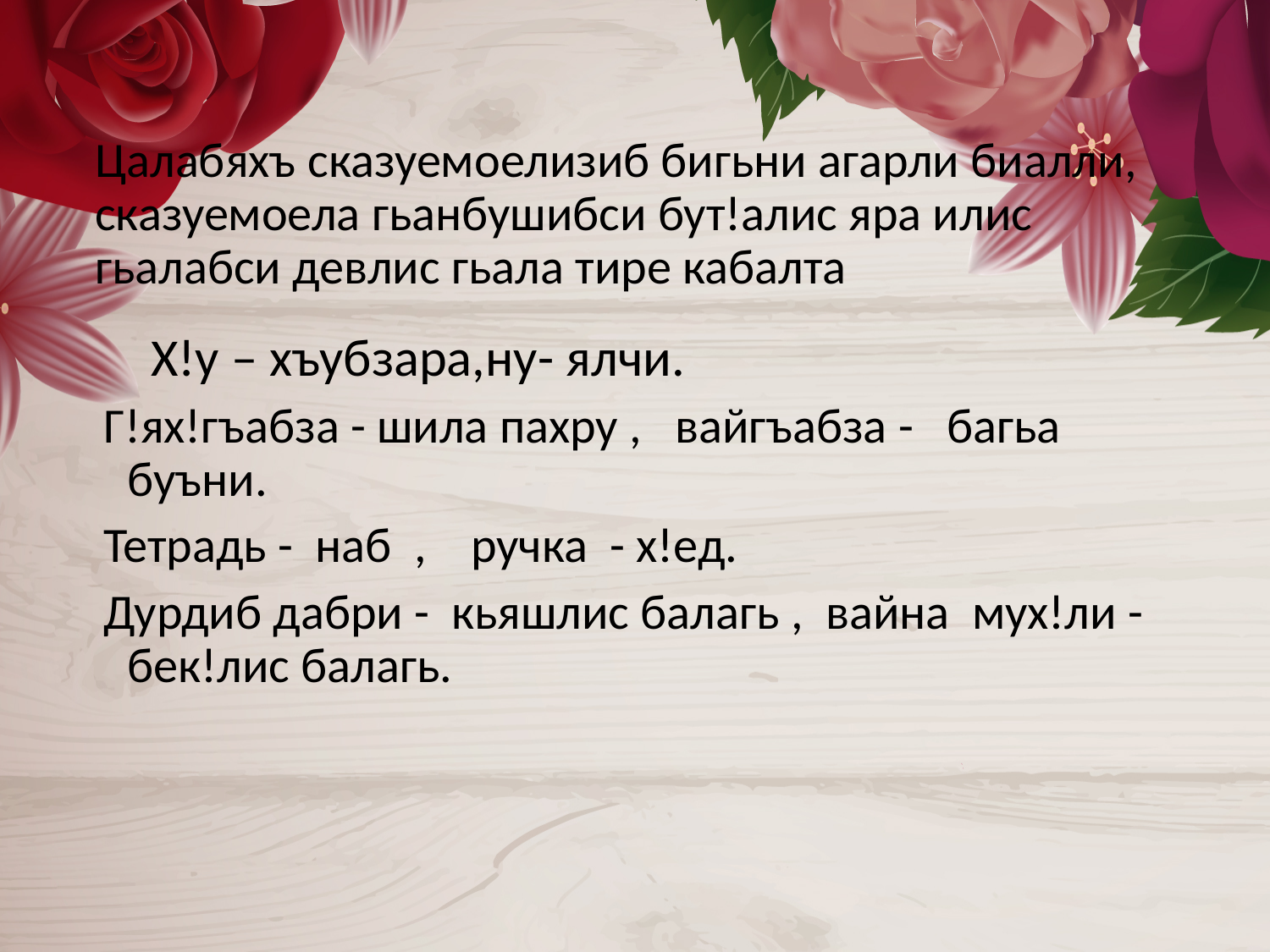

# Цалабяхъ сказуемоелизиб бигьни агарли биалли, сказуемоела гьанбушибси бут!алис яра илис гьалабси девлис гьала тире кабалта
Х!у – хъубзара,ну- ялчи.
Г!ях!гъабза - шила пахру ,   вайгъабза -   багьа буъни.
Тетрадь -  наб  ,    ручка  - х!ед.
Дурдиб дабри -  кьяшлис балагь ,  вайна  мух!ли -  бек!лис балагь.